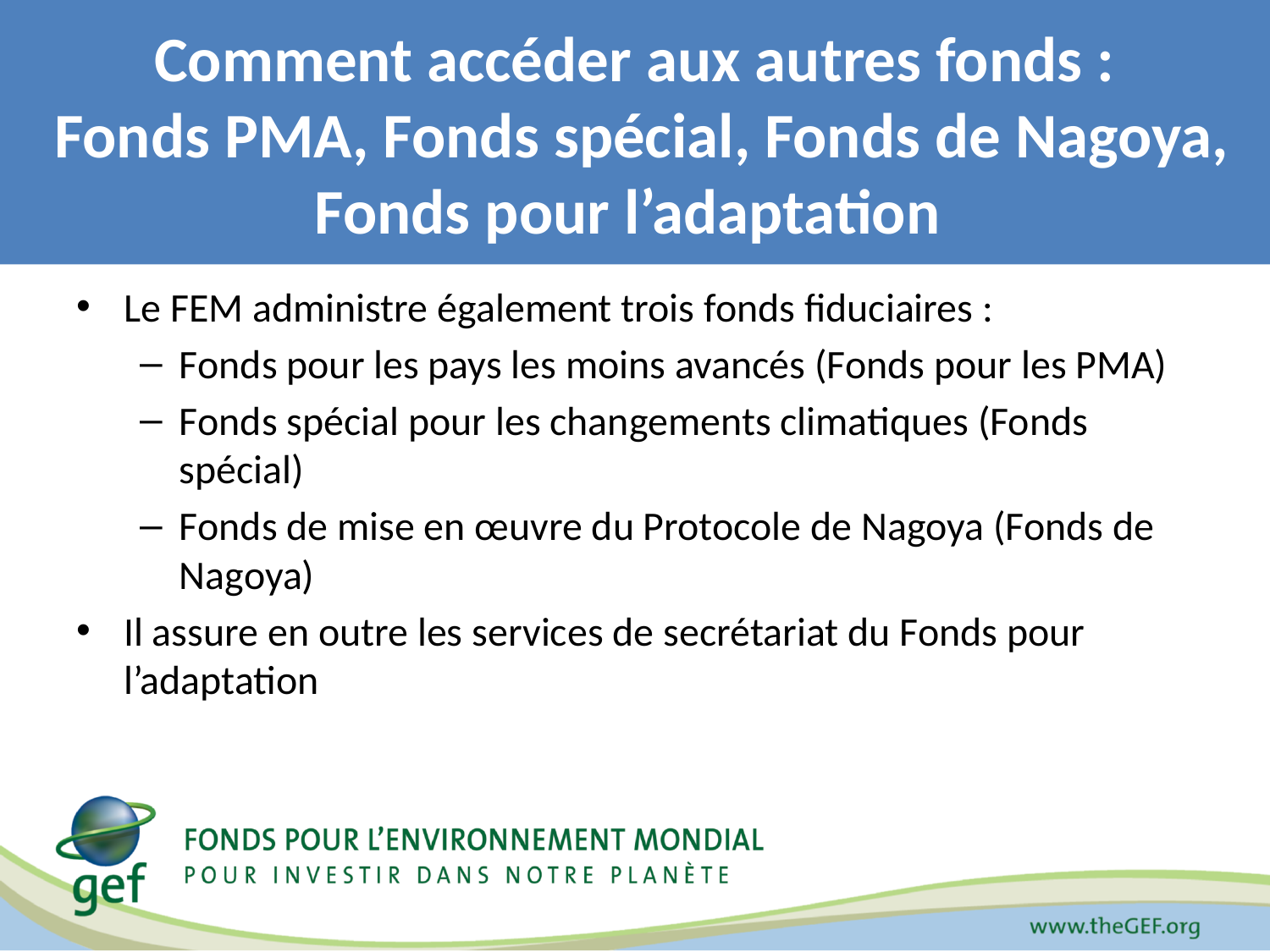

# Comment accéder aux autres fonds : Fonds PMA, Fonds spécial, Fonds de Nagoya, Fonds pour l’adaptation
Le FEM administre également trois fonds fiduciaires :
Fonds pour les pays les moins avancés (Fonds pour les PMA)
Fonds spécial pour les changements climatiques (Fonds spécial)
Fonds de mise en œuvre du Protocole de Nagoya (Fonds de Nagoya)
Il assure en outre les services de secrétariat du Fonds pour l’adaptation